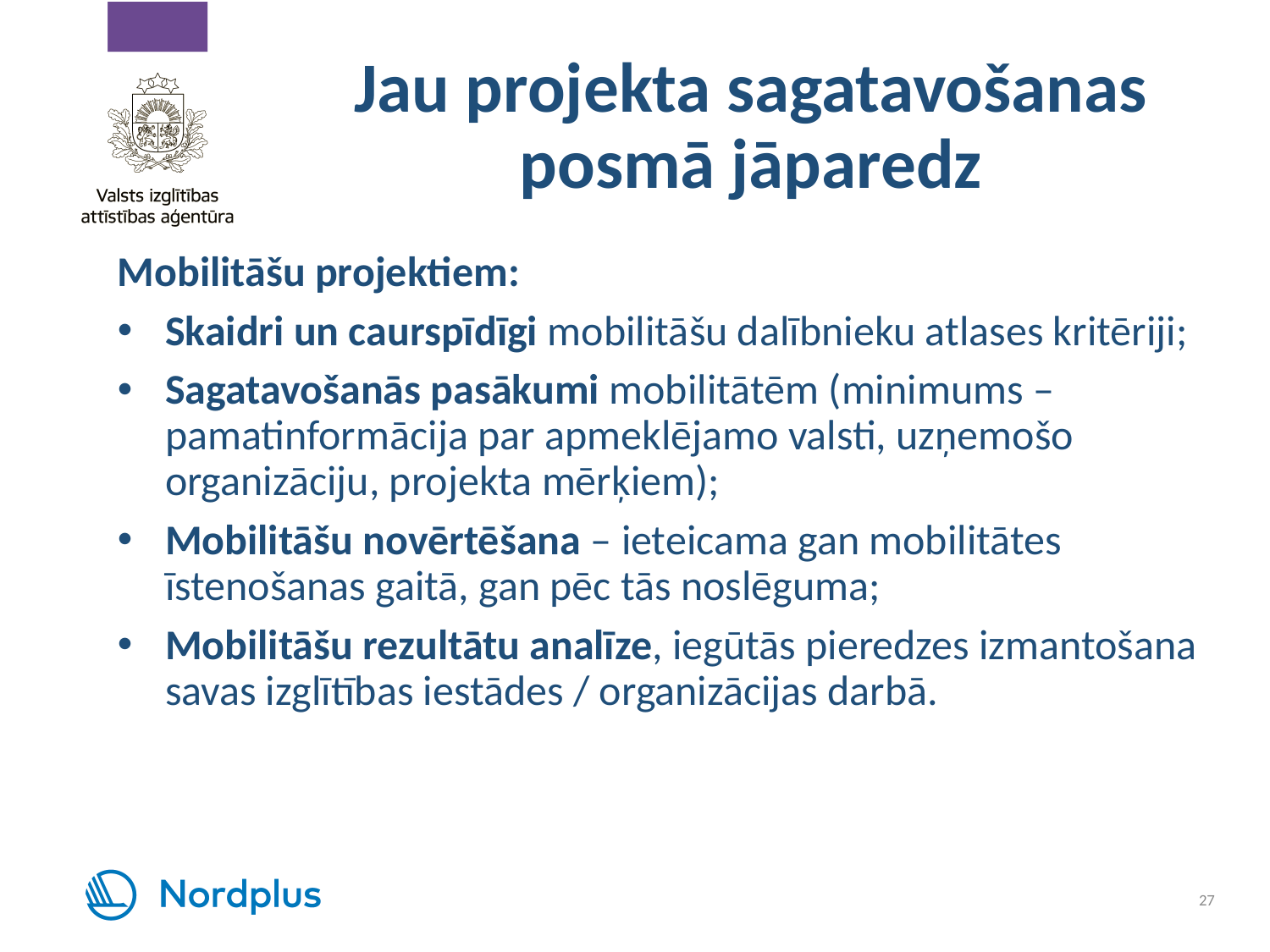

# Jau projekta sagatavošanas posmā jāparedz
Mobilitāšu projektiem:
Skaidri un caurspīdīgi mobilitāšu dalībnieku atlases kritēriji;
Sagatavošanās pasākumi mobilitātēm (minimums – pamatinformācija par apmeklējamo valsti, uzņemošo organizāciju, projekta mērķiem);
Mobilitāšu novērtēšana – ieteicama gan mobilitātes īstenošanas gaitā, gan pēc tās noslēguma;
Mobilitāšu rezultātu analīze, iegūtās pieredzes izmantošana savas izglītības iestādes / organizācijas darbā.
27